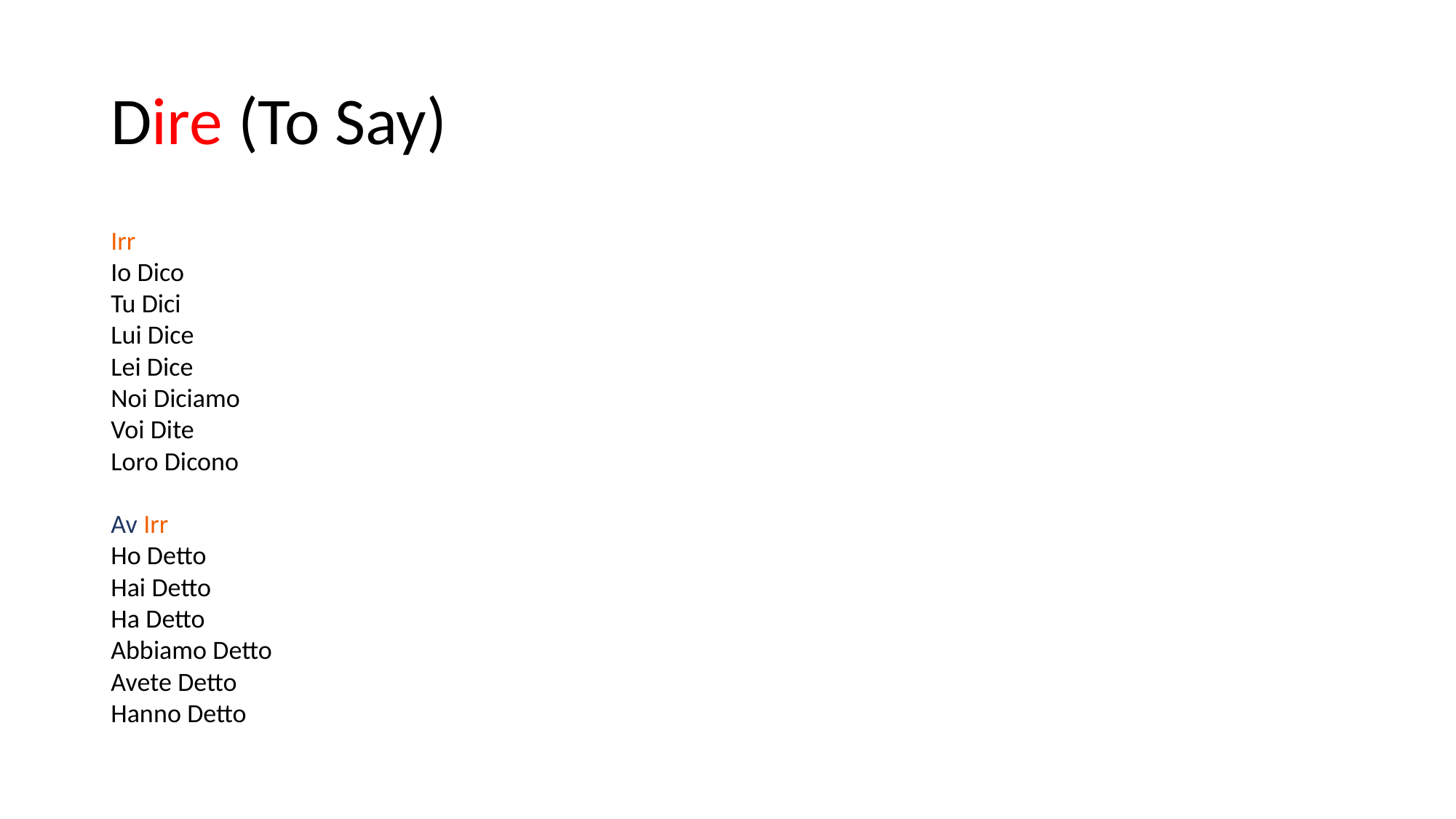

# Dire (To Say)
Irr
Io Dico
Tu Dici
Lui Dice
Lei Dice
Noi Diciamo
Voi Dite
Loro Dicono

Av Irr
Ho Detto
Hai Detto
Ha Detto
Abbiamo Detto
Avete Detto
Hanno Detto